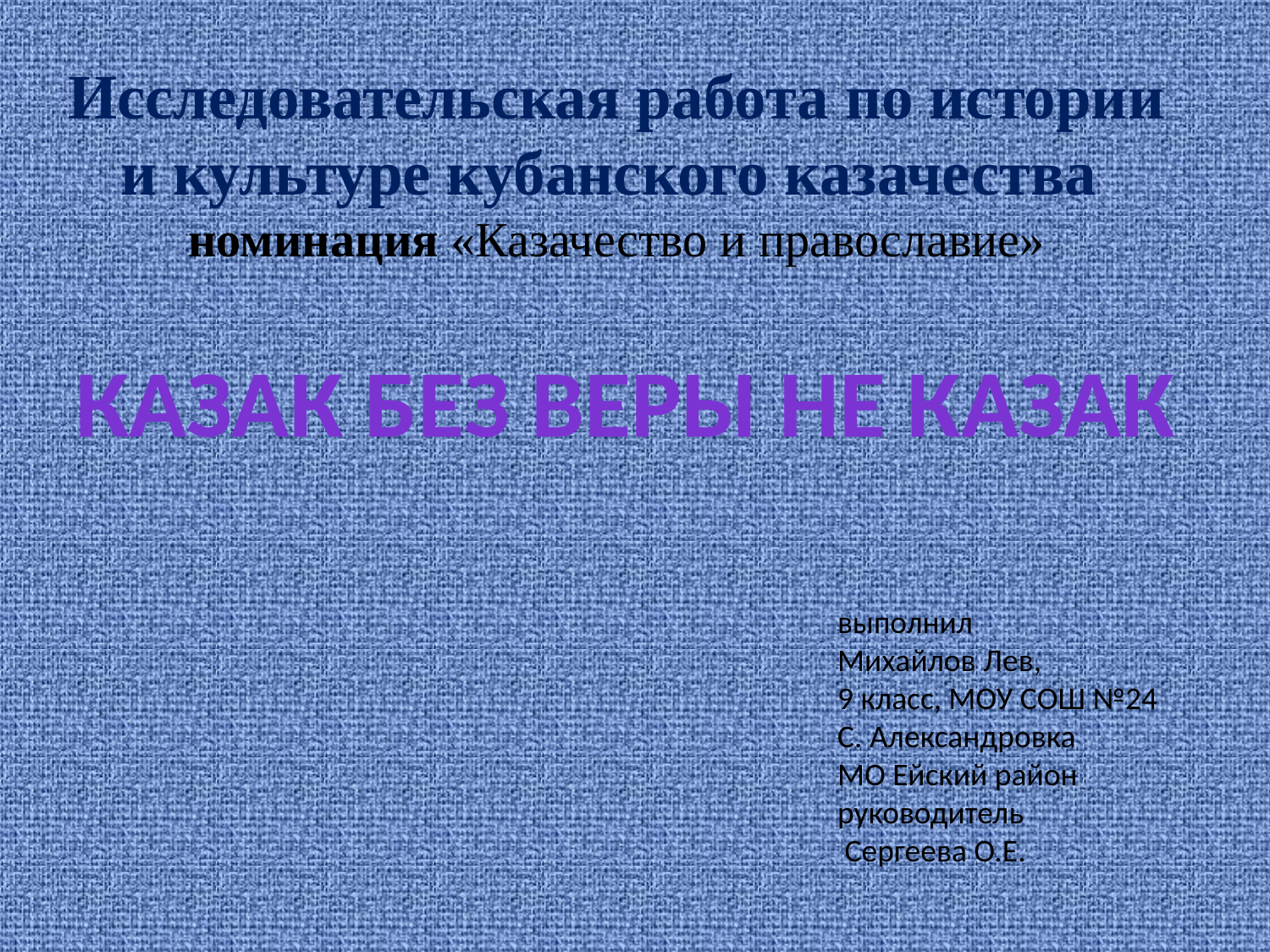

# Исследовательская работа по истории и культуре кубанского казачества номинация «Казачество и православие»
Казак без веры не казак
выполнил
Михайлов Лев,
9 класс, МОУ СОШ №24
С. Александровка
МО Ейский район
руководитель
 Сергеева О.Е.